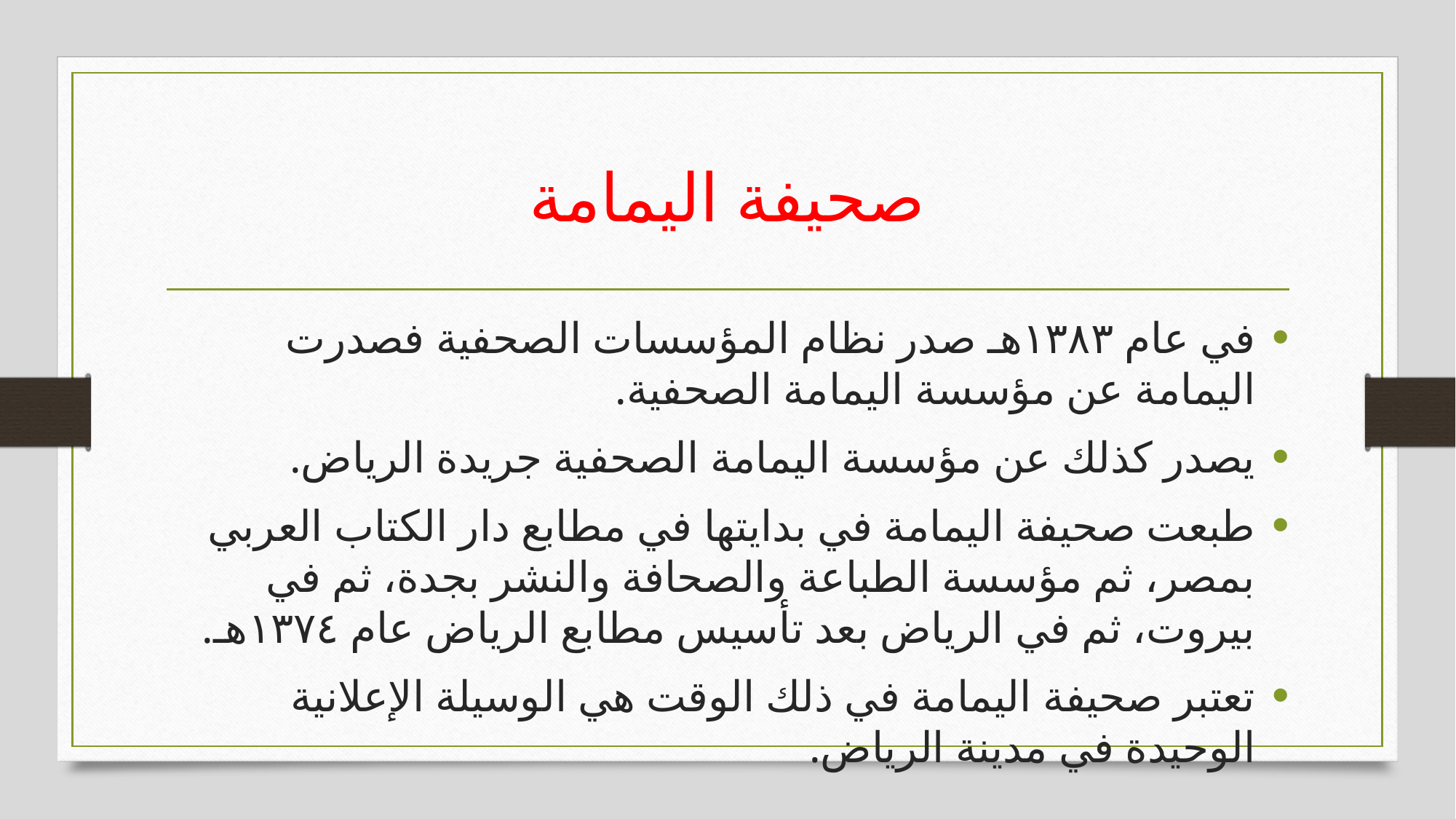

# صحيفة اليمامة
في عام ١٣٨٣هـ صدر نظام المؤسسات الصحفية فصدرت اليمامة عن مؤسسة اليمامة الصحفية.
يصدر كذلك عن مؤسسة اليمامة الصحفية جريدة الرياض.
طبعت صحيفة اليمامة في بدايتها في مطابع دار الكتاب العربي بمصر، ثم مؤسسة الطباعة والصحافة والنشر بجدة، ثم في بيروت، ثم في الرياض بعد تأسيس مطابع الرياض عام ١٣٧٤هـ.
تعتبر صحيفة اليمامة في ذلك الوقت هي الوسيلة الإعلانية الوحيدة في مدينة الرياض.